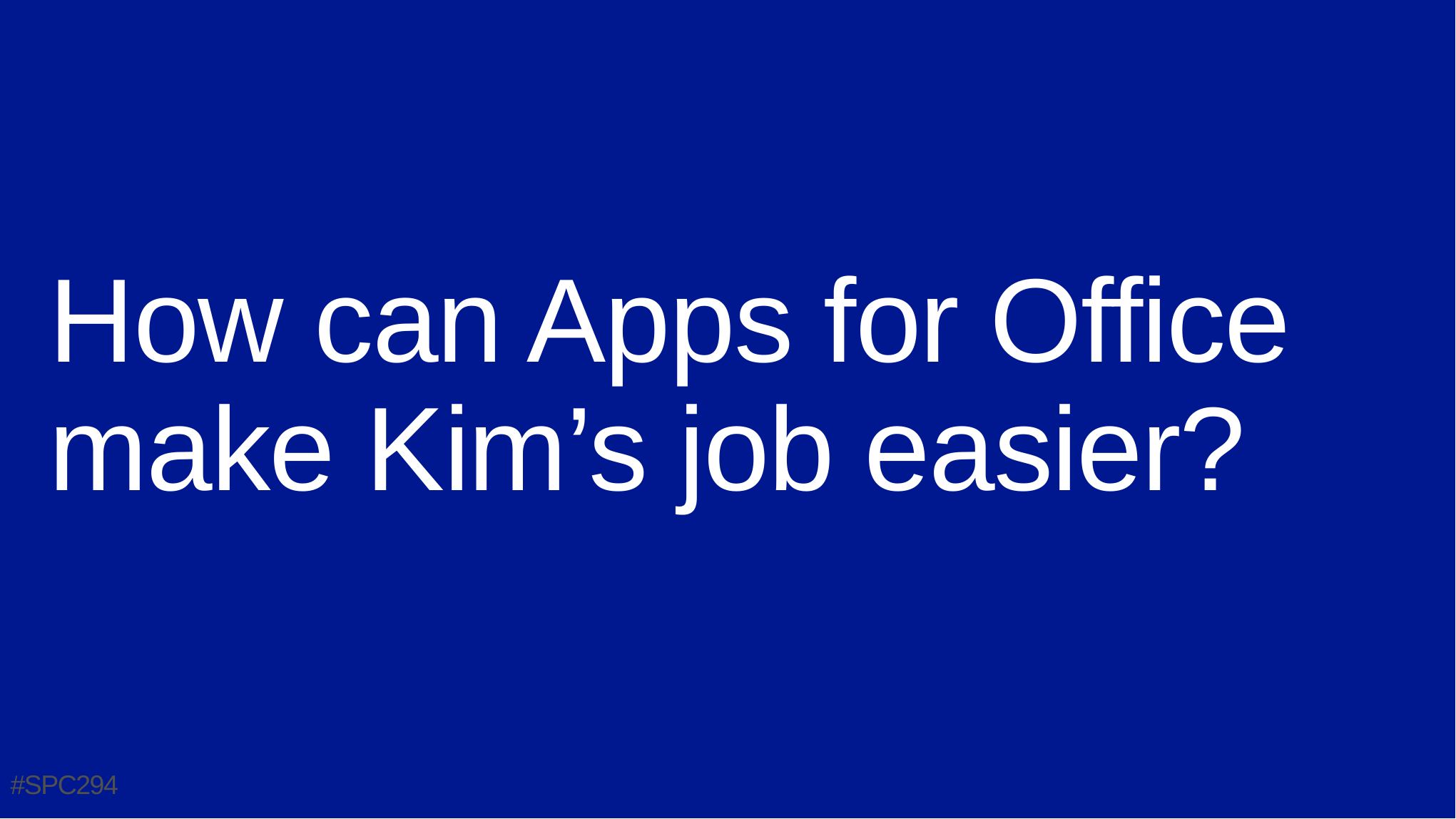

# How can Apps for Office make Kim’s job easier?